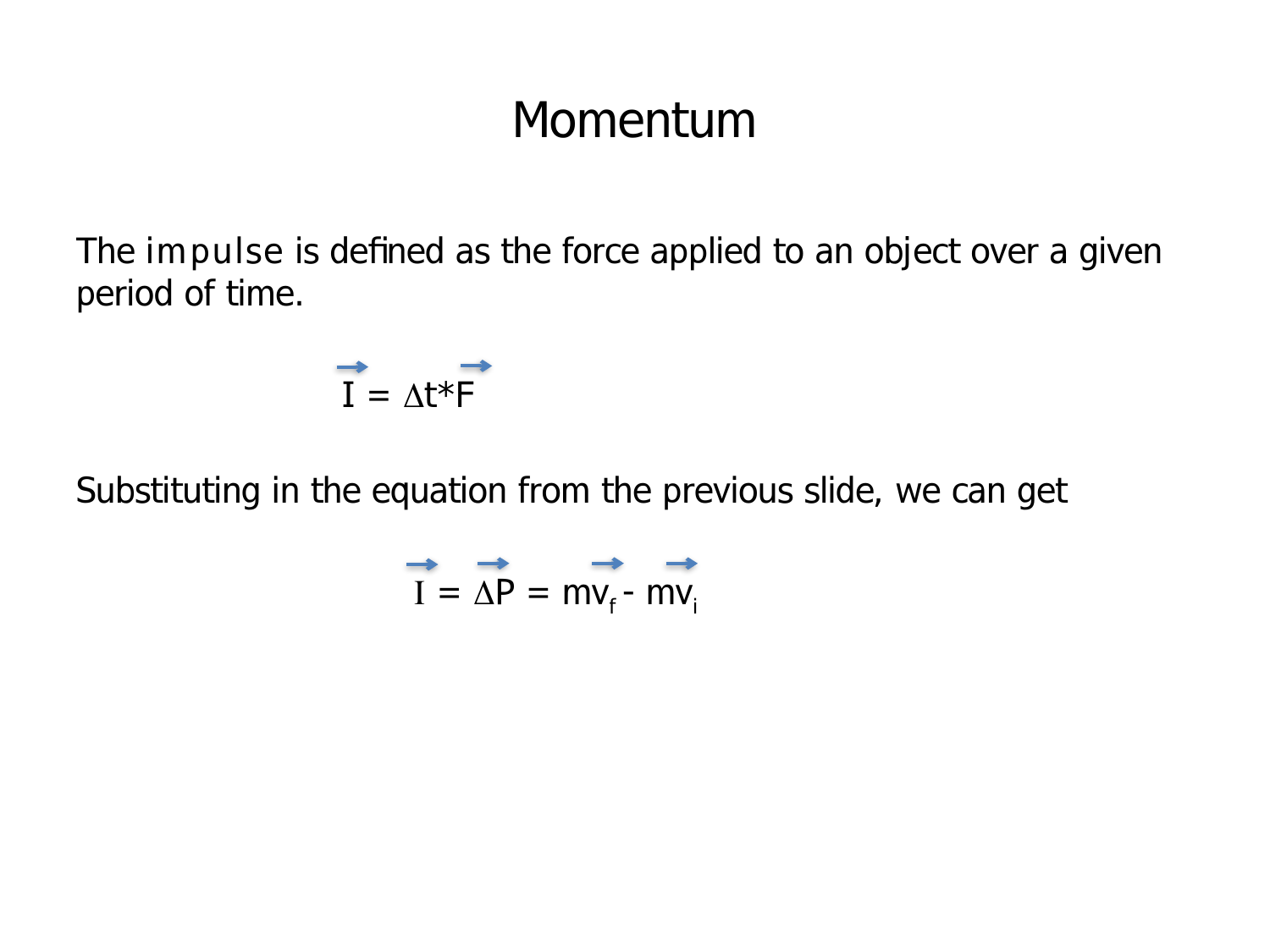

# Momentum
The impulse is defined as the force applied to an object over a given period of time.

Substituting in the equation from the previous slide, we can get

I = Δt*F
Ι = ΔP = mvf - mvi